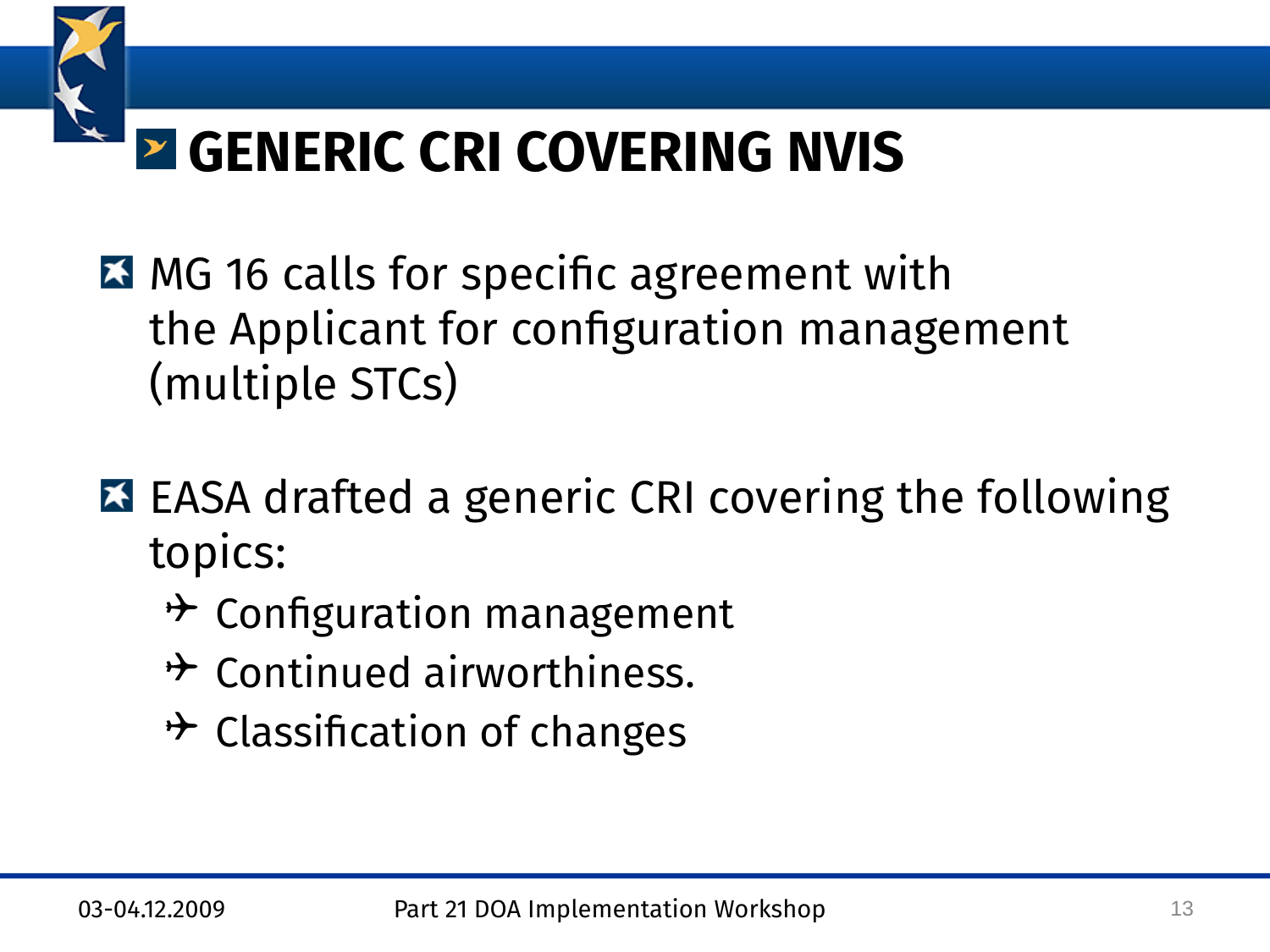

GENERIC CRI COVERING NVIS
MG 16 calls for specific agreement with
the Applicant for configuration management
(multiple STCs)

EASA drafted a generic CRI covering the following topics:
 Configuration management
 Continued airworthiness.
 Classification of changes
13
03-04.12.2009
Part 21 DOA Implementation Workshop